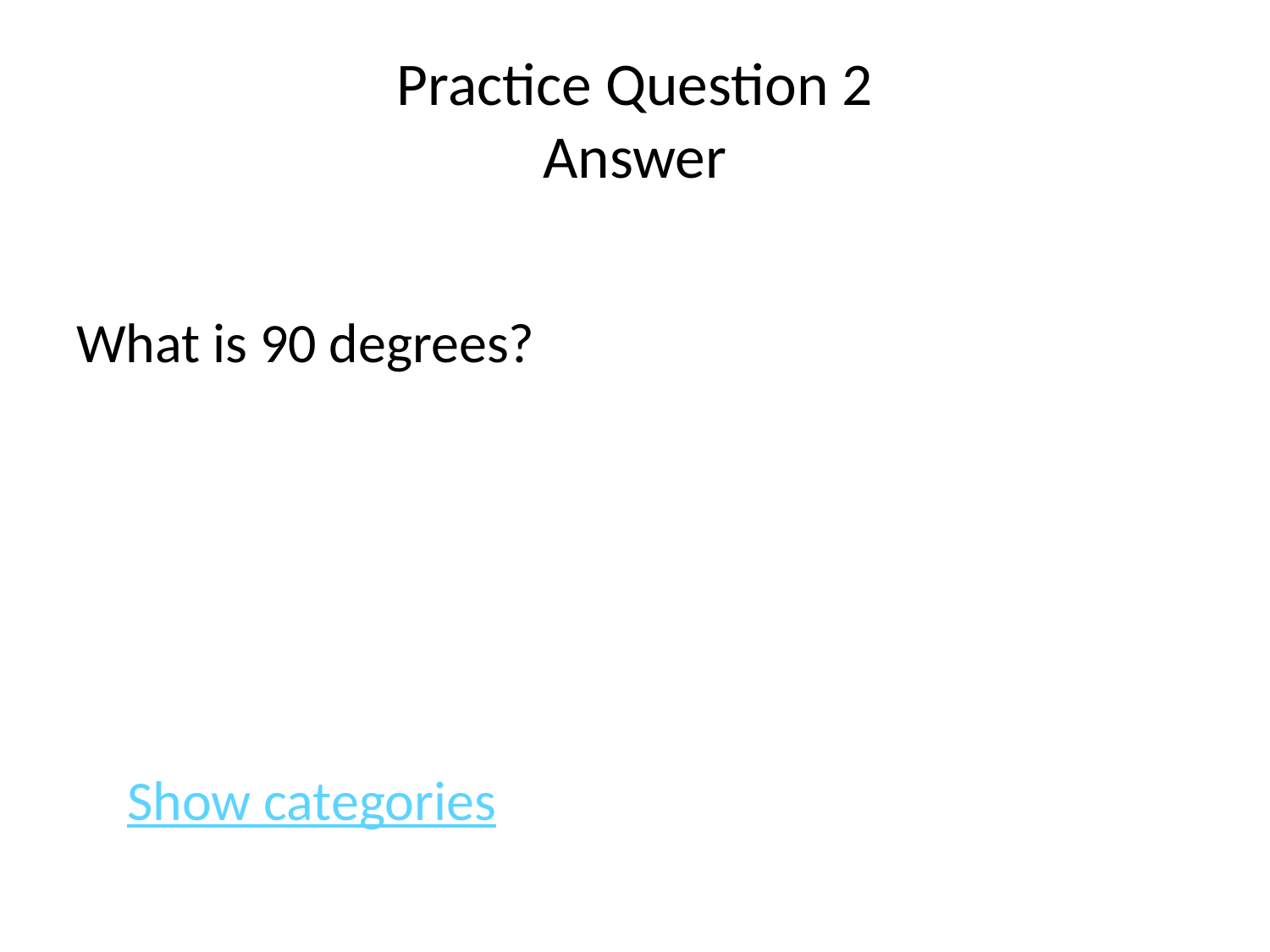

# Practice Question 2 Answer

What is 90 degrees?

							Show categories